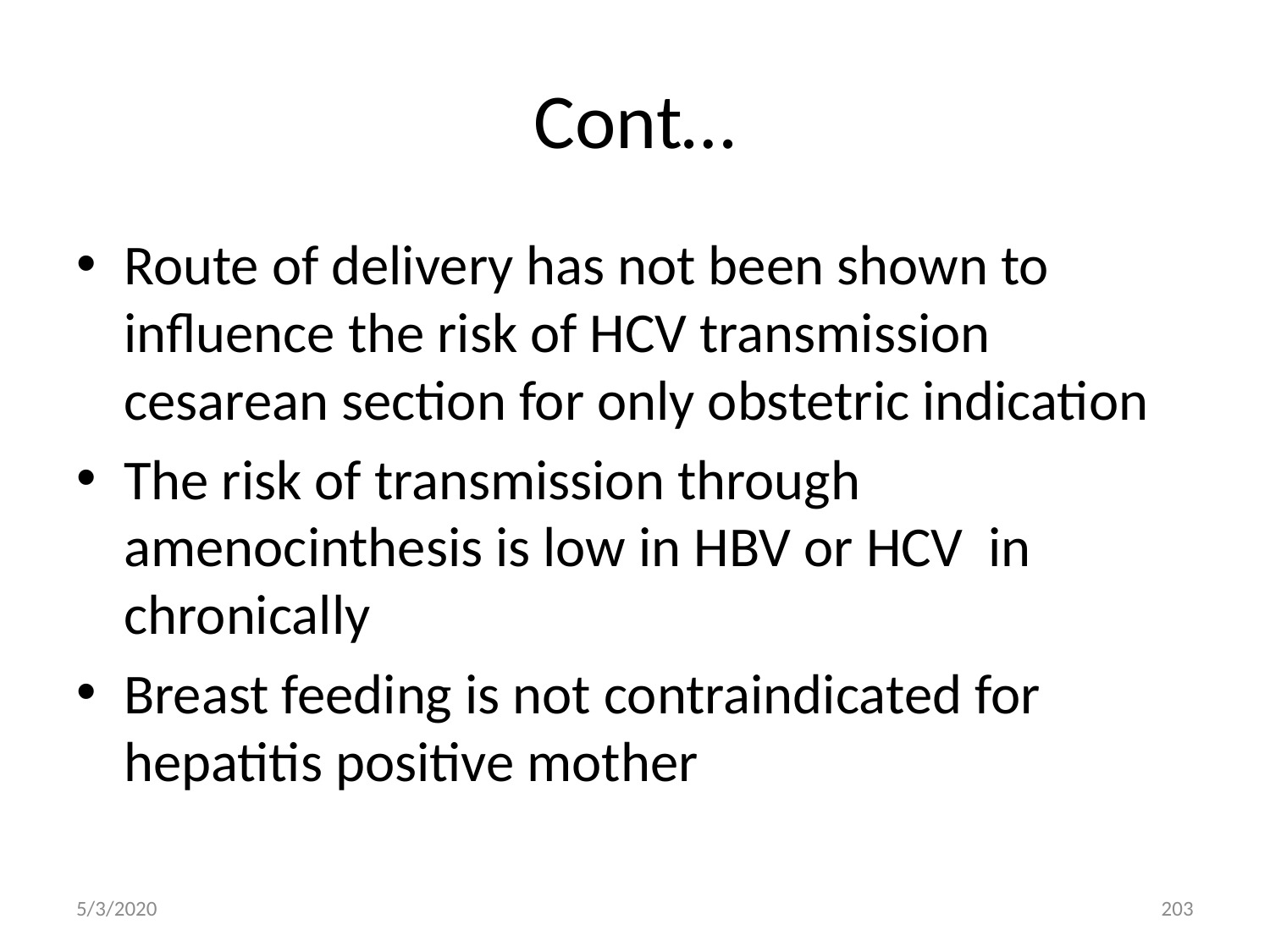

# Cont…
Route of delivery has not been shown to influence the risk of HCV transmission cesarean section for only obstetric indication
The risk of transmission through amenocinthesis is low in HBV or HCV  in chronically
Breast feeding is not contraindicated for hepatitis positive mother
5/3/2020
203